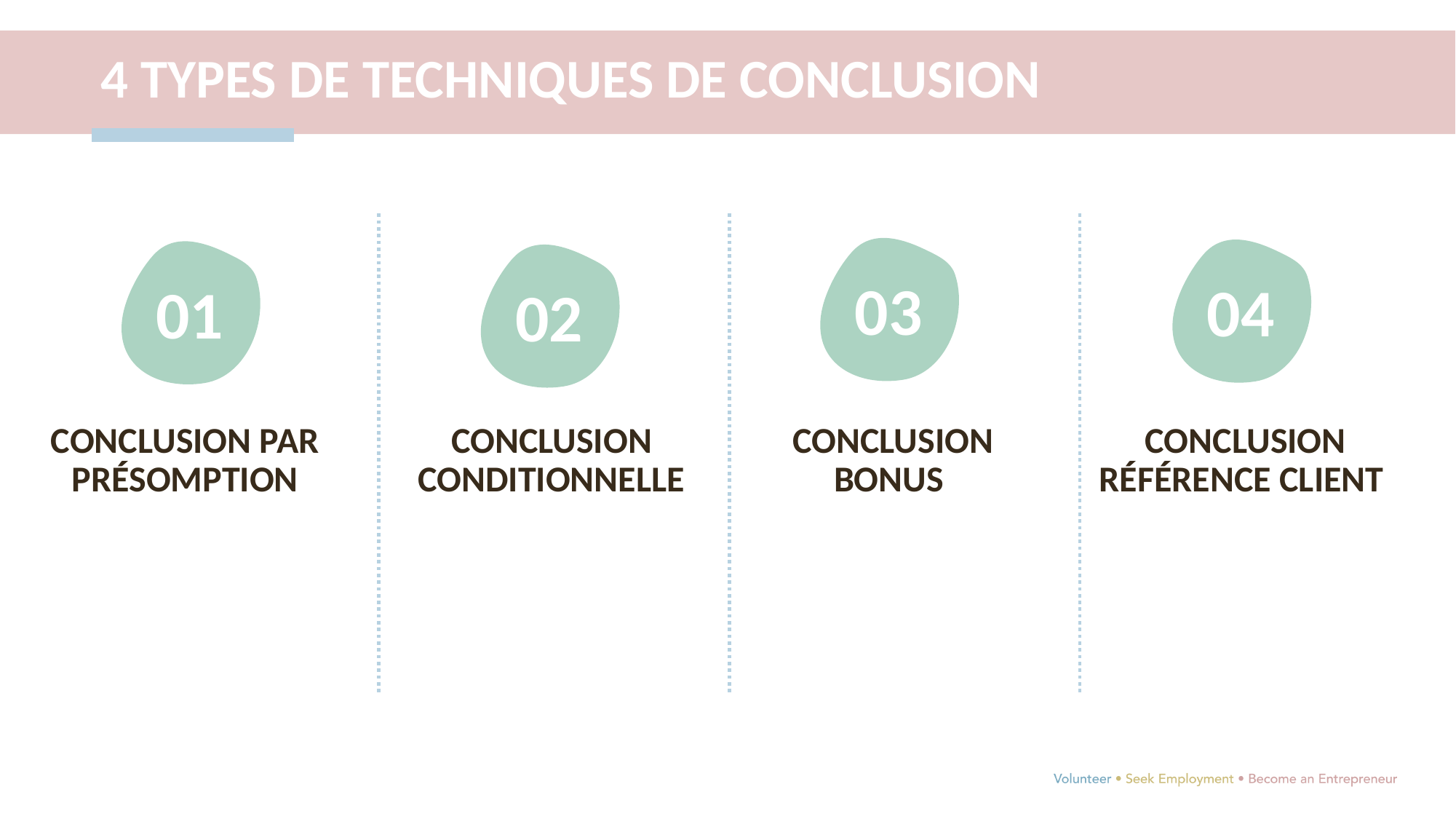

4 TYPES DE TECHNIQUES DE CONCLUSION

03

04

01

02
CONCLUSION PAR PRÉSOMPTION
CONCLUSION CONDITIONNELLE
CONCLUSION BONUS
CONCLUSION RÉFÉRENCE CLIENT